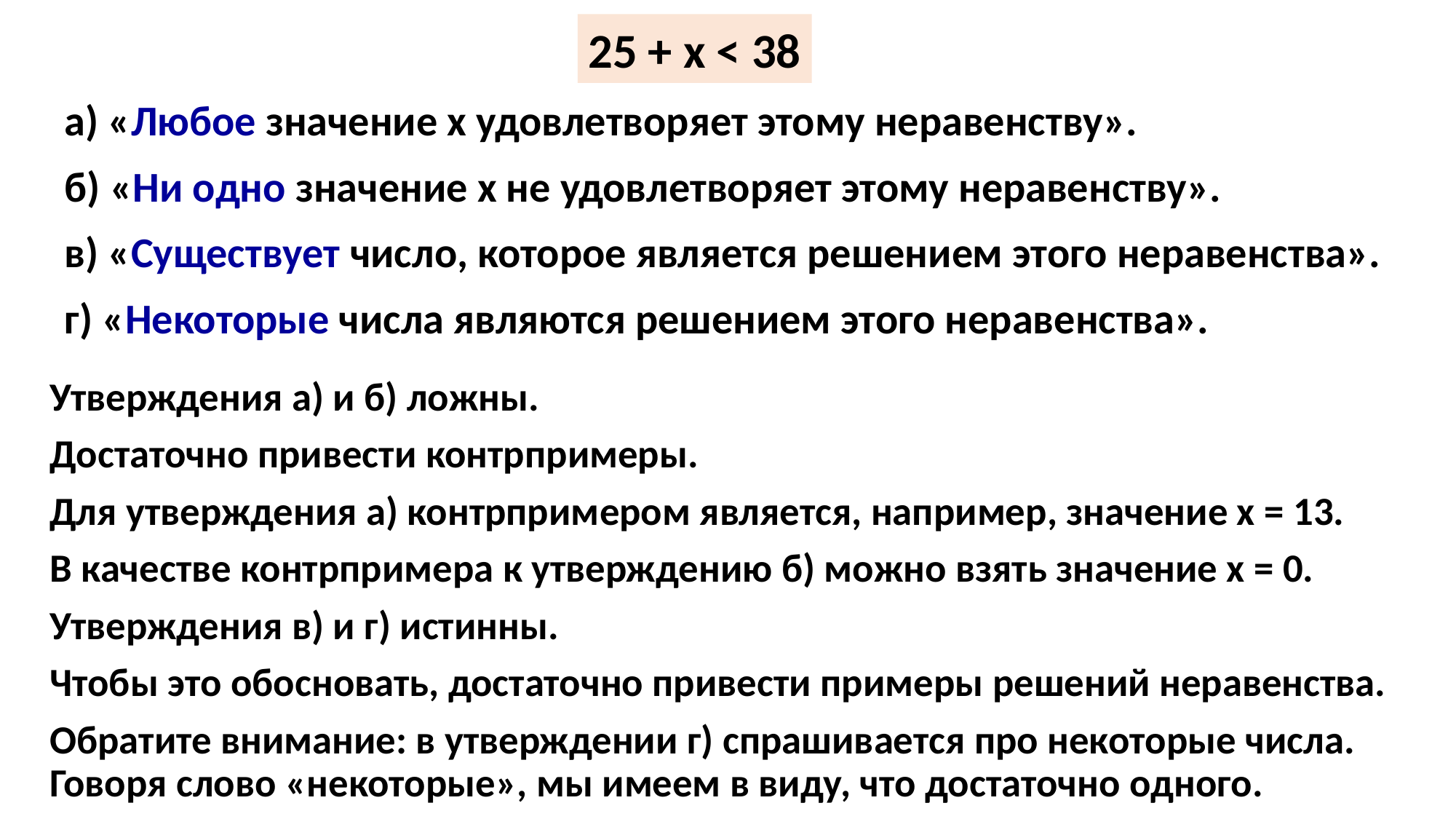

25 + х < 38
а) «Любое значение х удовлетворяет этому неравенству».
б) «Ни одно значение х не удовлетворяет этому неравенству».
в) «Существует число, которое является решением этого неравенства».
г) «Некоторые числа являются решением этого неравенства».
Утверждения а) и б) ложны.
Достаточно привести контрпримеры.
Для утверждения а) контрпримером является, например, значение х = 13.
В качестве контрпримера к утверждению б) можно взять значение х = 0.
Утверждения в) и г) истинны.
Чтобы это обосновать, достаточно привести примеры решений неравенства.
Обратите внимание: в утверждении г) спрашивается про некоторые числа. Говоря слово «некоторые», мы имеем в виду, что достаточно одного.